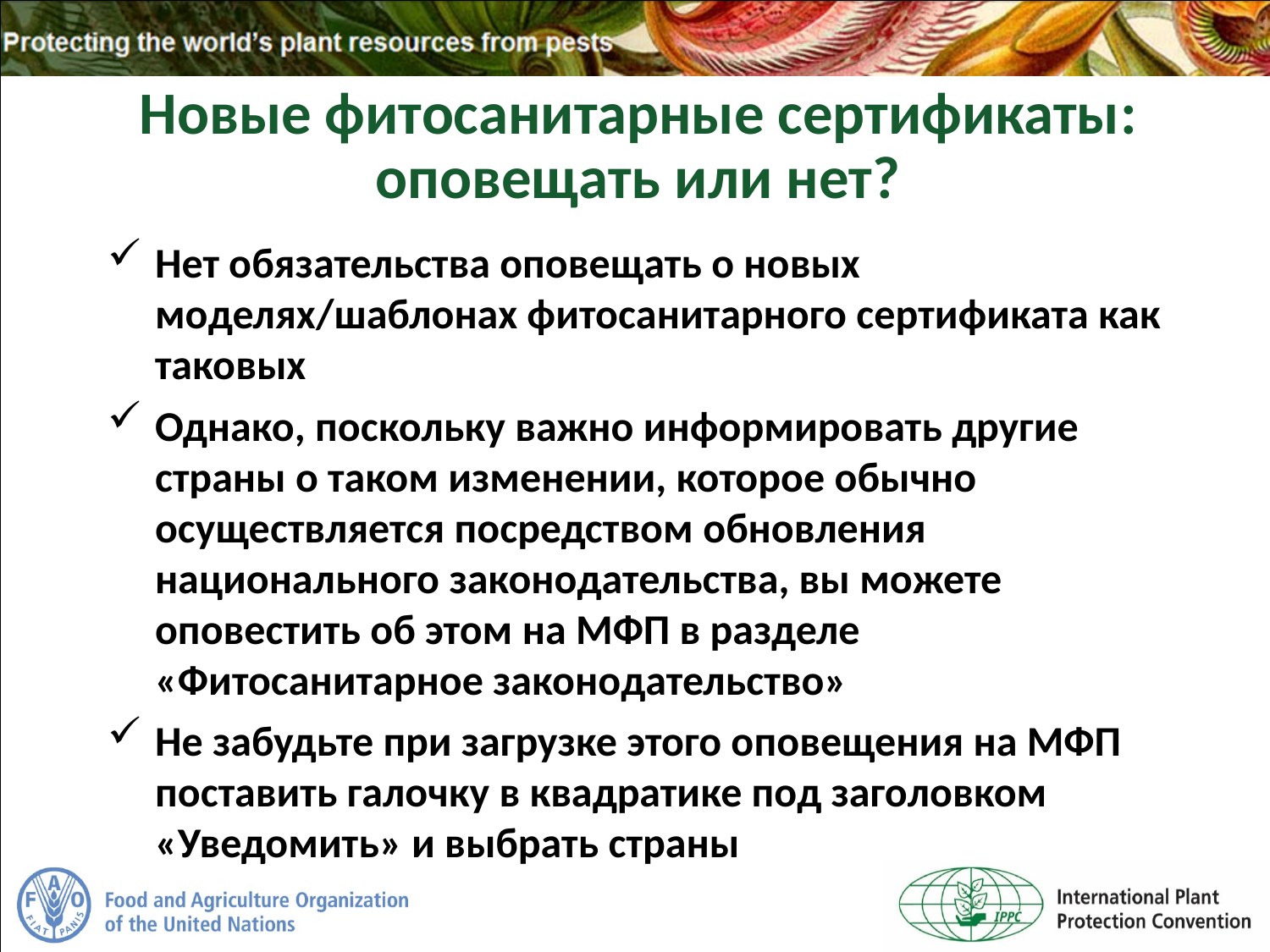

Новые фитосанитарные сертификаты: оповещать или нет?
Нет обязательства оповещать о новых моделях/шаблонах фитосанитарного сертификата как таковых
Однако, поскольку важно информировать другие страны о таком изменении, которое обычно осуществляется посредством обновления национального законодательства, вы можете оповестить об этом на МФП в разделе «Фитосанитарное законодательство»
Не забудьте при загрузке этого оповещения на МФП поставить галочку в квадратике под заголовком «Уведомить» и выбрать страны